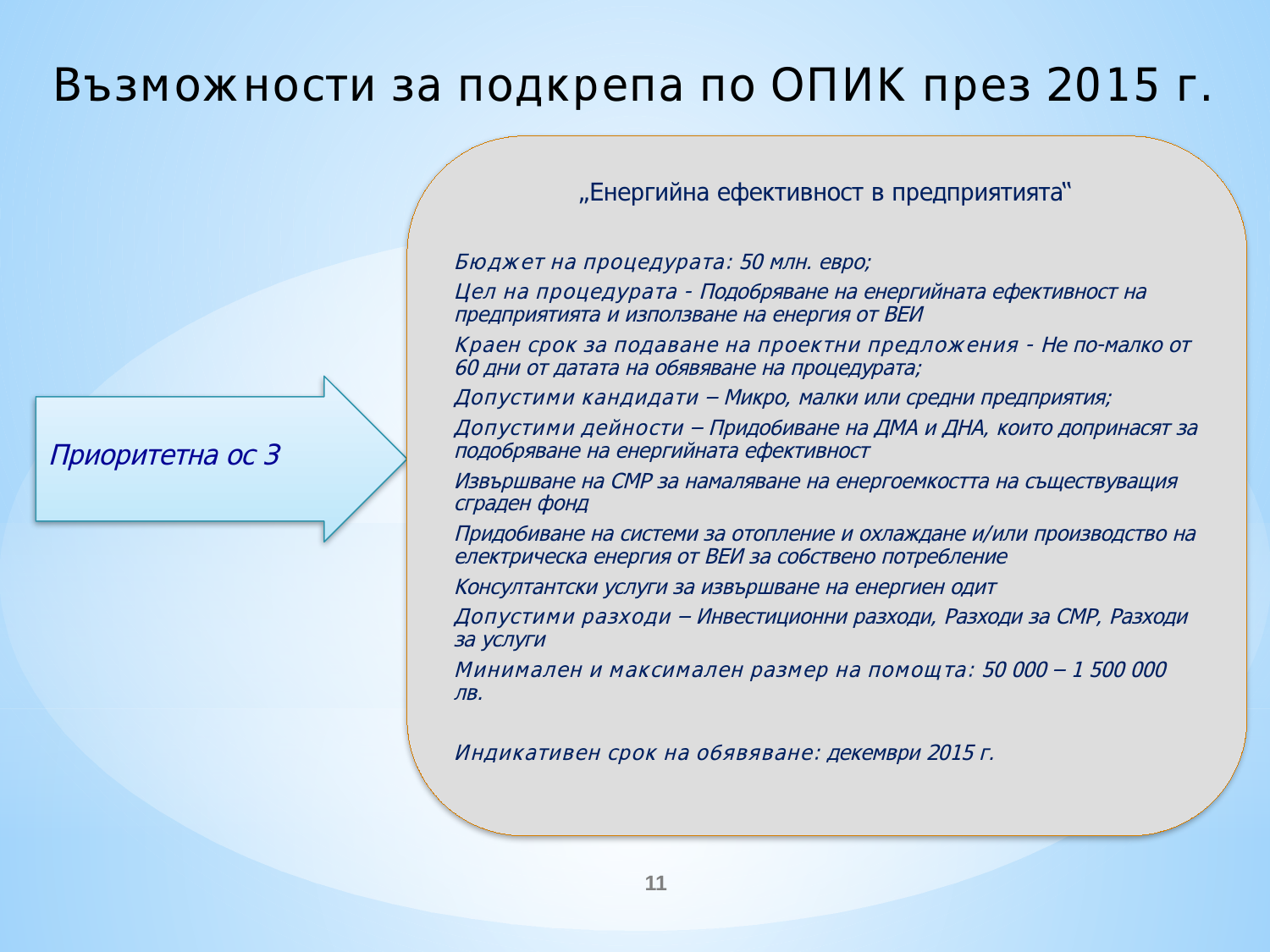

# Възможности за подкрепа по ОПИК през 2015 г.
„Енергийна ефективност в предприятията“

Бюджет на процедурата: 50 млн. евро;
Цел на процедурата - Подобряване на енергийната ефективност на предприятията и използване на енергия от ВЕИ
Краен срок за подаване на проектни предложения - Не по-малко от 60 дни от датата на обявяване на процедурата;
Допустими кандидати – Микро, малки или средни предприятия;
Допустими дейности – Придобиване на ДМА и ДНА, които допринасят за подобряване на енергийната ефективност
Извършване на СМР за намаляване на енергоемкостта на съществуващия сграден фонд
Придобиване на системи за отопление и охлаждане и/или производство на електрическа енергия от ВЕИ за собствено потребление
Консултантски услуги за извършване на енергиен одит
Допустими разходи – Инвестиционни разходи, Разходи за СМР, Разходи за услуги
Минимален и максимален размер на помощта: 50 000 – 1 500 000 лв.

Индикативен срок на обявяване: декември 2015 г.

Приоритетна ос 3
11